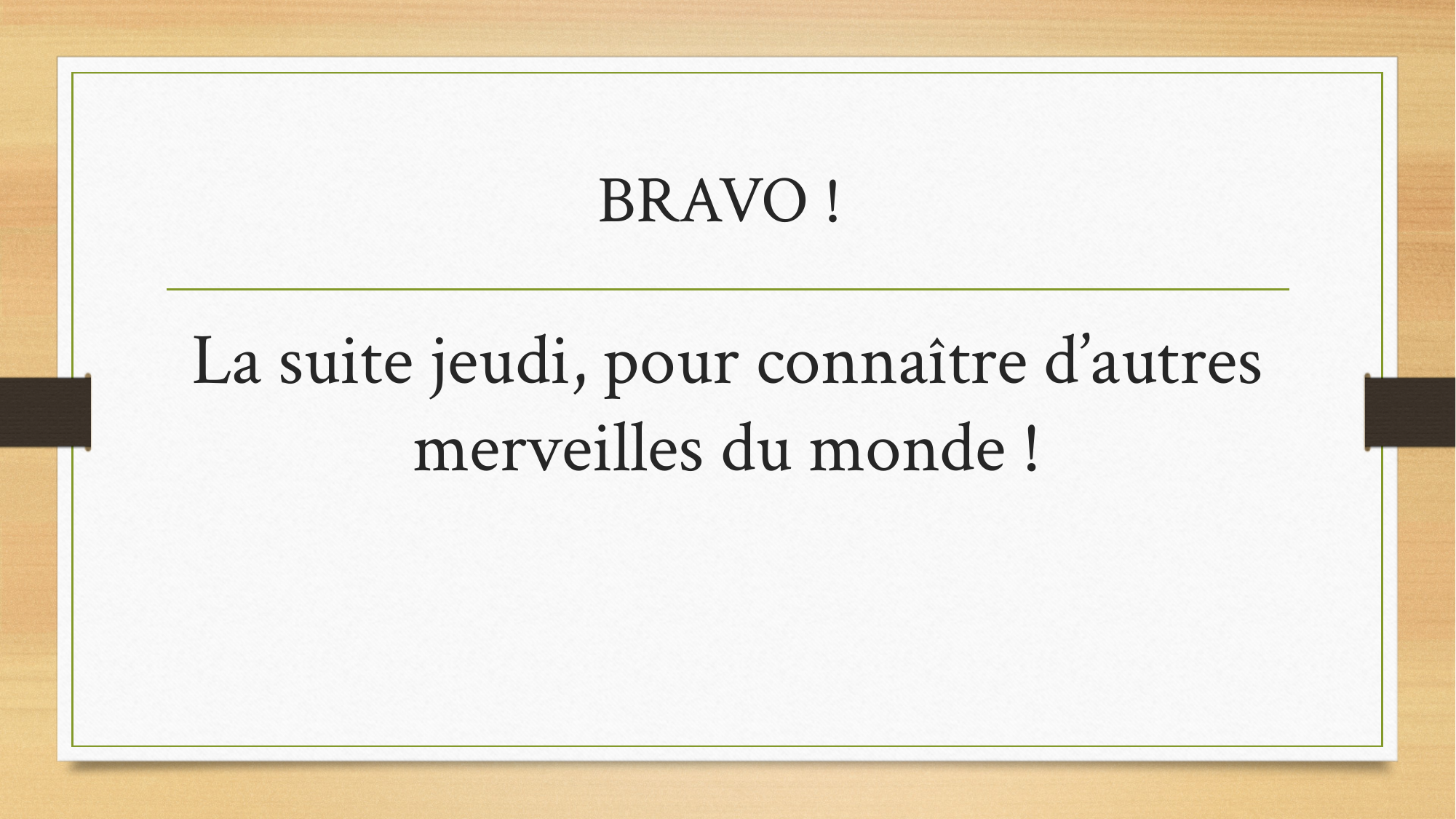

# BRAVO !
La suite jeudi, pour connaître d’autres merveilles du monde !